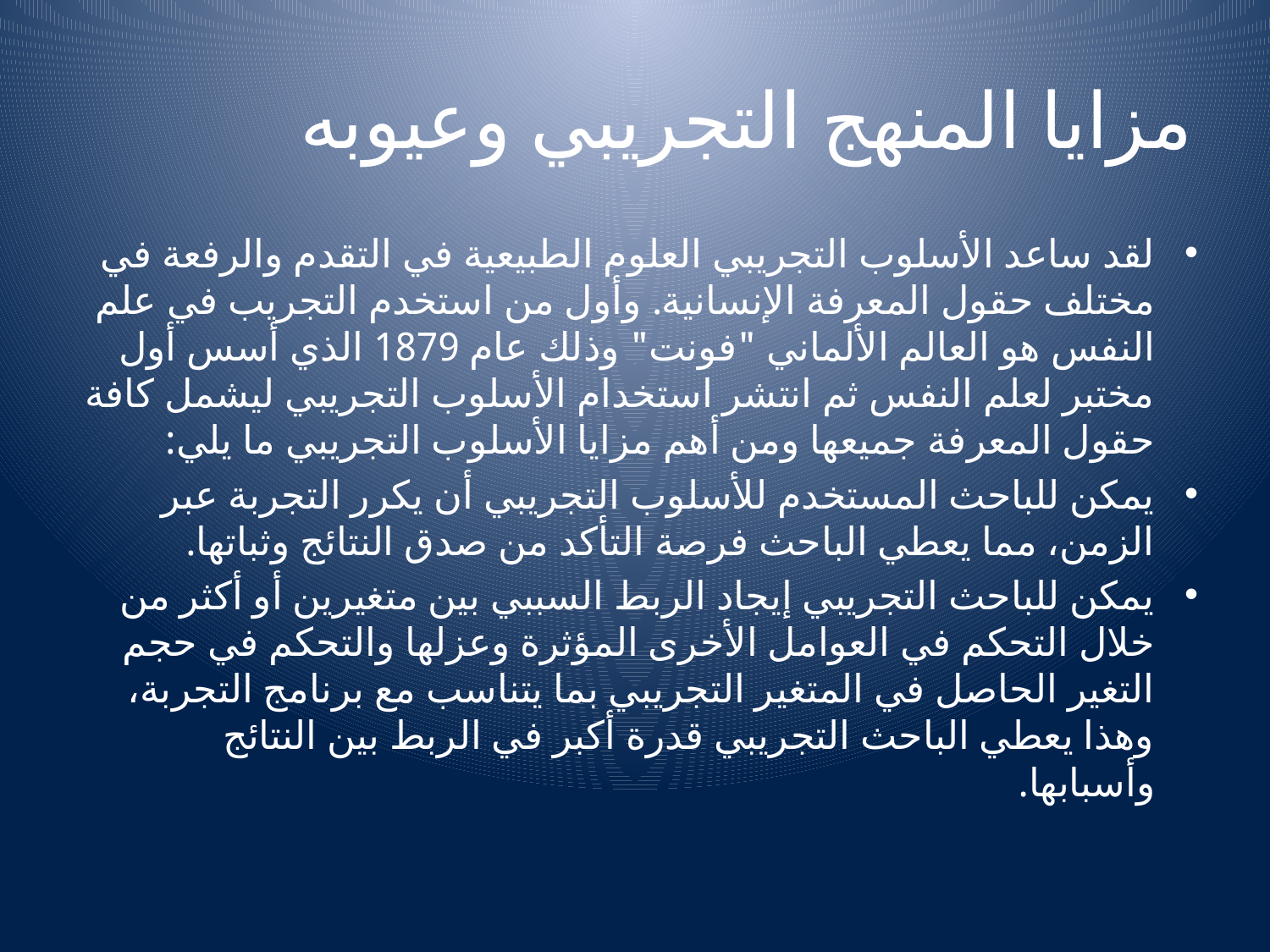

# مزايا المنهج التجريبي وعيوبه
لقد ساعد الأسلوب التجريبي العلوم الطبيعية في التقدم والرفعة في مختلف حقول المعرفة الإنسانية. وأول من استخدم التجريب في علم النفس هو العالم الألماني "فونت" وذلك عام 1879 الذي أسس أول مختبر لعلم النفس ثم انتشر استخدام الأسلوب التجريبي ليشمل كافة حقول المعرفة جميعها ومن أهم مزايا الأسلوب التجريبي ما يلي:
يمكن للباحث المستخدم للأسلوب التجريبي أن يكرر التجربة عبر الزمن، مما يعطي الباحث فرصة التأكد من صدق النتائج وثباتها.
يمكن للباحث التجريبي إيجاد الربط السببي بين متغيرين أو أكثر من خلال التحكم في العوامل الأخرى المؤثرة وعزلها والتحكم في حجم التغير الحاصل في المتغير التجريبي بما يتناسب مع برنامج التجربة، وهذا يعطي الباحث التجريبي قدرة أكبر في الربط بين النتائج وأسبابها.